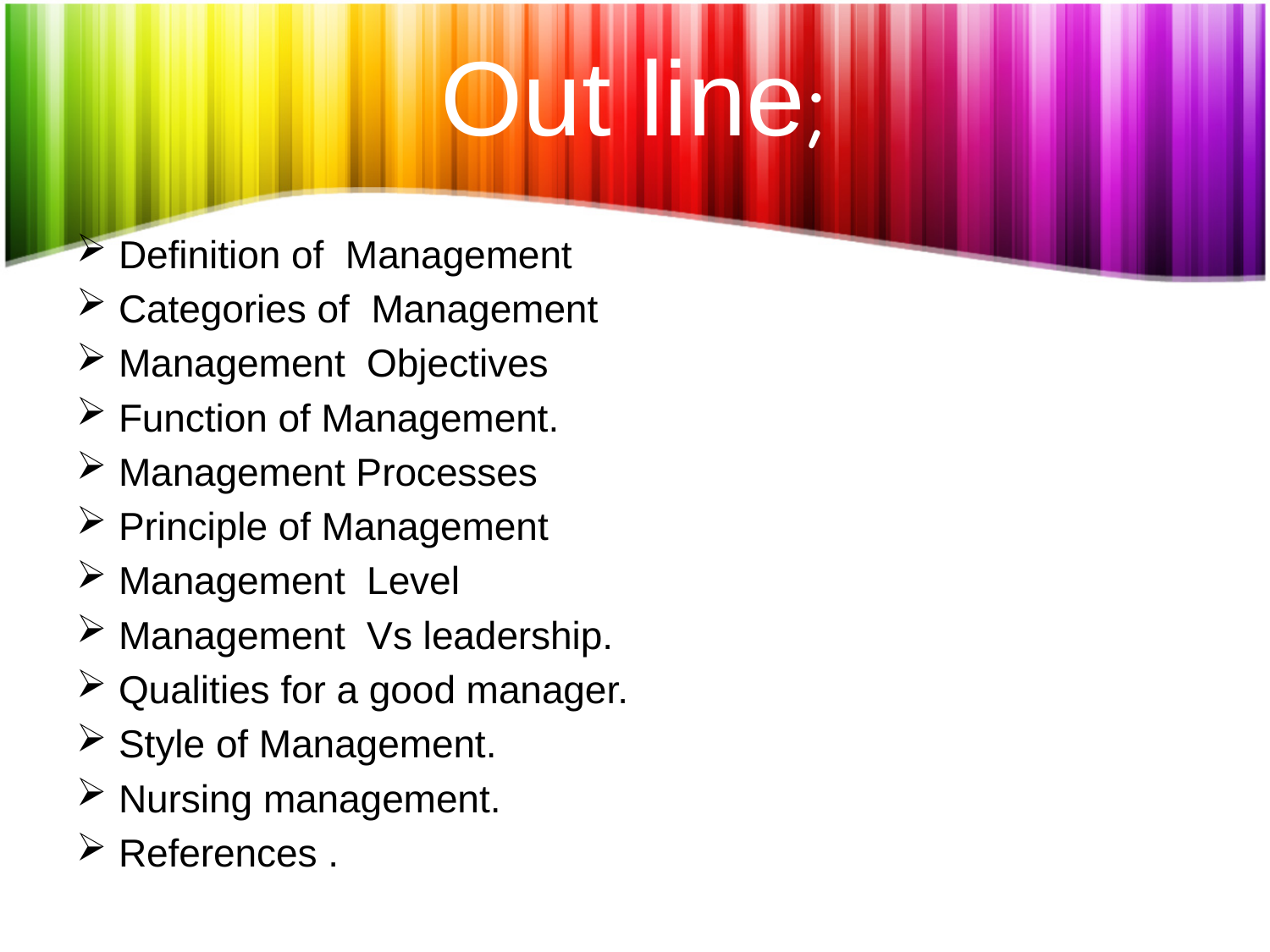

# Out line;

Definition of  Management
Categories of  Management
Management  Objectives
Function of Management.
Management Processes
Principle of Management
Management  Level
Management  Vs leadership.
Qualities for a good manager.
Style of Management.
Nursing management.
References .